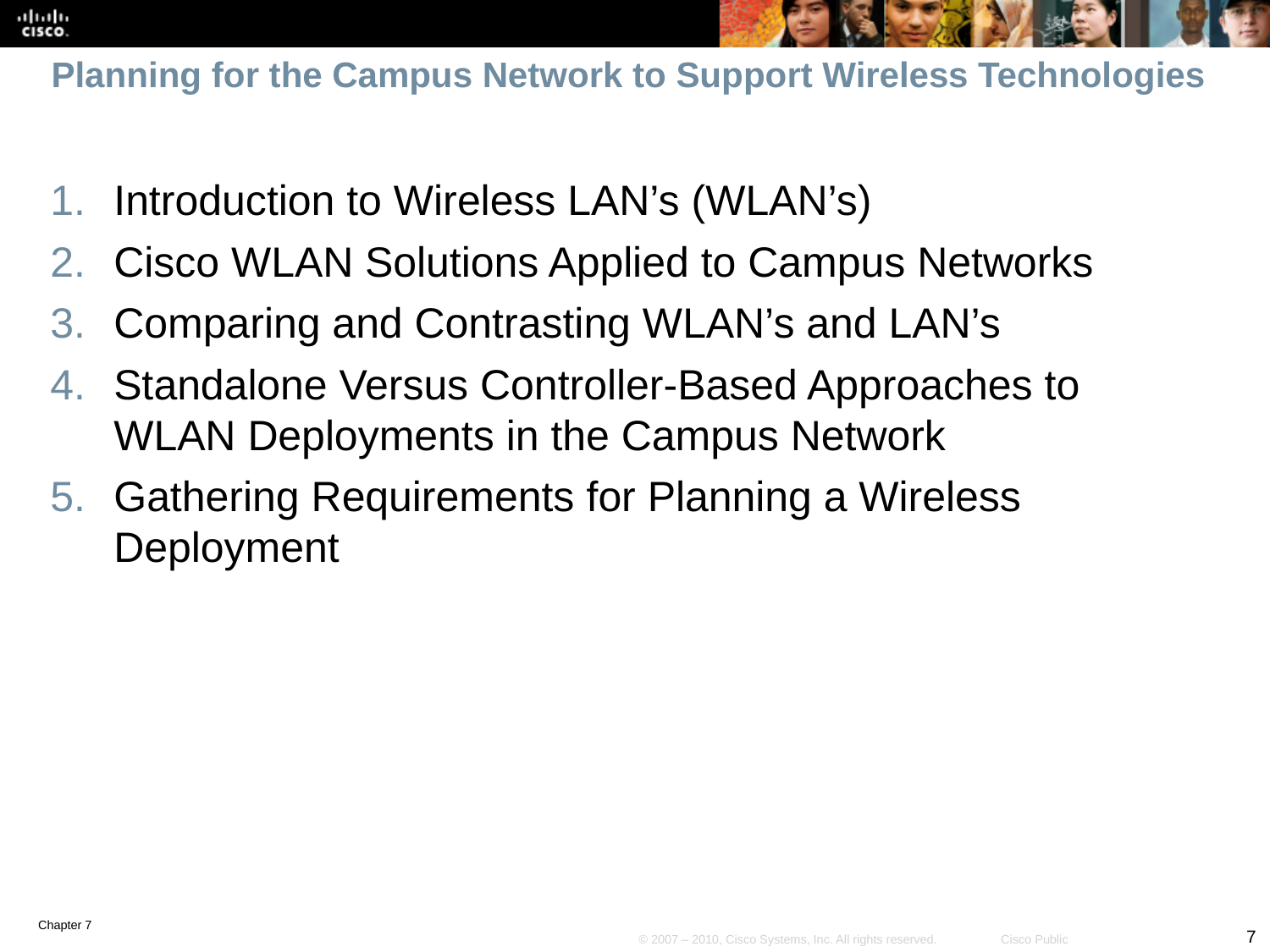

# Planning for the Campus Network to Support Wireless Technologies
Introduction to Wireless LAN’s (WLAN’s)
Cisco WLAN Solutions Applied to Campus Networks
Comparing and Contrasting WLAN’s and LAN’s
Standalone Versus Controller-Based Approaches to WLAN Deployments in the Campus Network
Gathering Requirements for Planning a Wireless Deployment